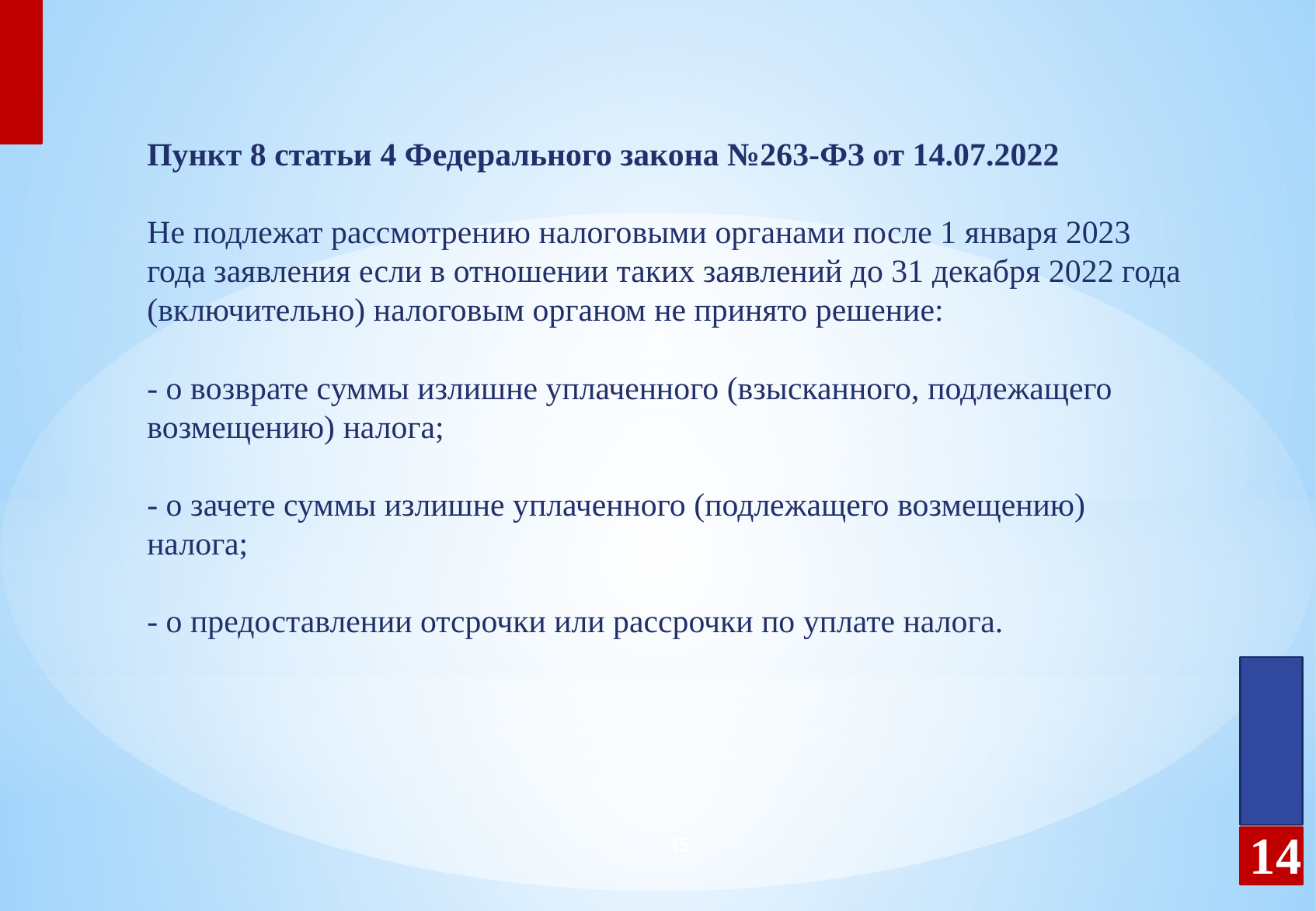

Пункт 8 статьи 4 Федерального закона №263-ФЗ от 14.07.2022

Не подлежат рассмотрению налоговыми органами после 1 января 2023 года заявления если в отношении таких заявлений до 31 декабря 2022 года (включительно) налоговым органом не принято решение:

- о возврате суммы излишне уплаченного (взысканного, подлежащего возмещению) налога;

- о зачете суммы излишне уплаченного (подлежащего возмещению) налога;

- о предоставлении отсрочки или рассрочки по уплате налога.

14
15